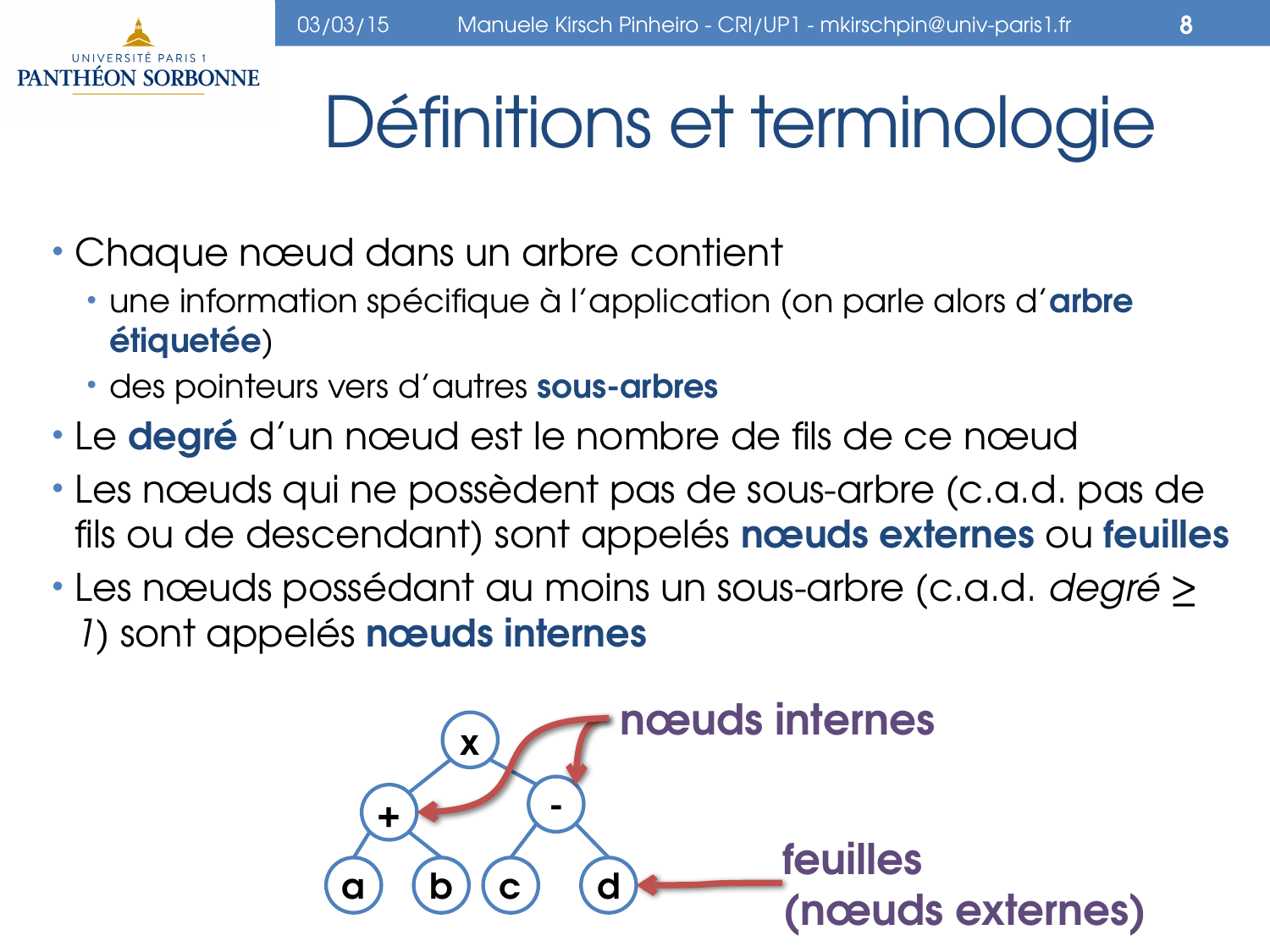

03/03/15
Manuele Kirsch Pinheiro - CRI/UP1 - mkirschpin@univ-paris1.fr
8
# Définitions et terminologie
Chaque nœud dans un arbre contient
une information spécifique à l’application (on parle alors d’arbre étiquetée)
des pointeurs vers d’autres sous-arbres
Le degré d’un nœud est le nombre de fils de ce nœud
Les nœuds qui ne possèdent pas de sous-arbre (c.a.d. pas de fils ou de descendant) sont appelés nœuds externes ou feuilles
Les nœuds possédant au moins un sous-arbre (c.a.d. degré ≥ 1) sont appelés nœuds internes

 nœuds internes
x
-
+
a
b
c
d
feuilles
(nœuds externes)